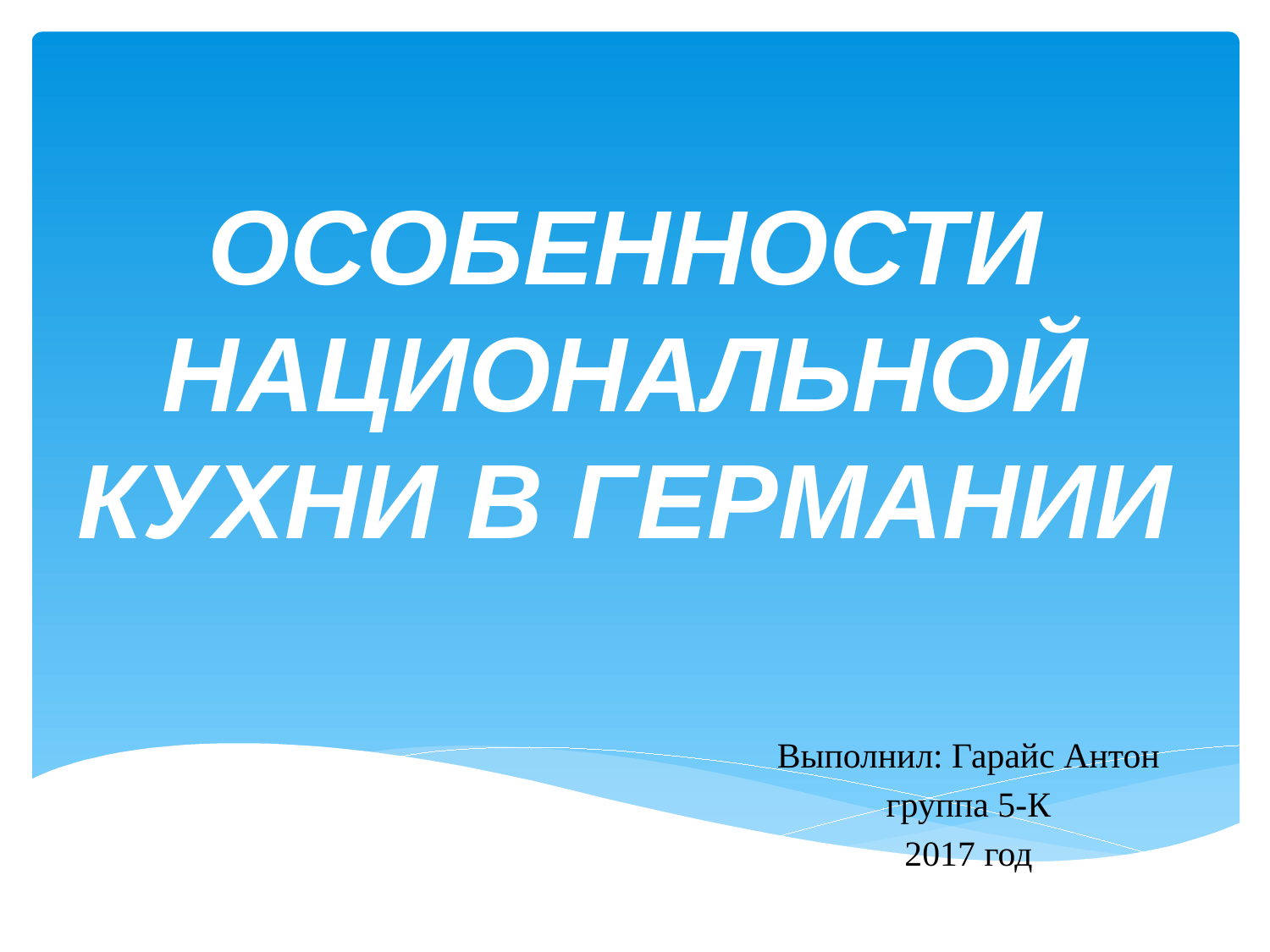

# ОСОБЕННОСТИ НАЦИОНАЛЬНОЙ КУХНИ В ГЕРМАНИИ
Выполнил: Гарайс Антон
группа 5-К
2017 год